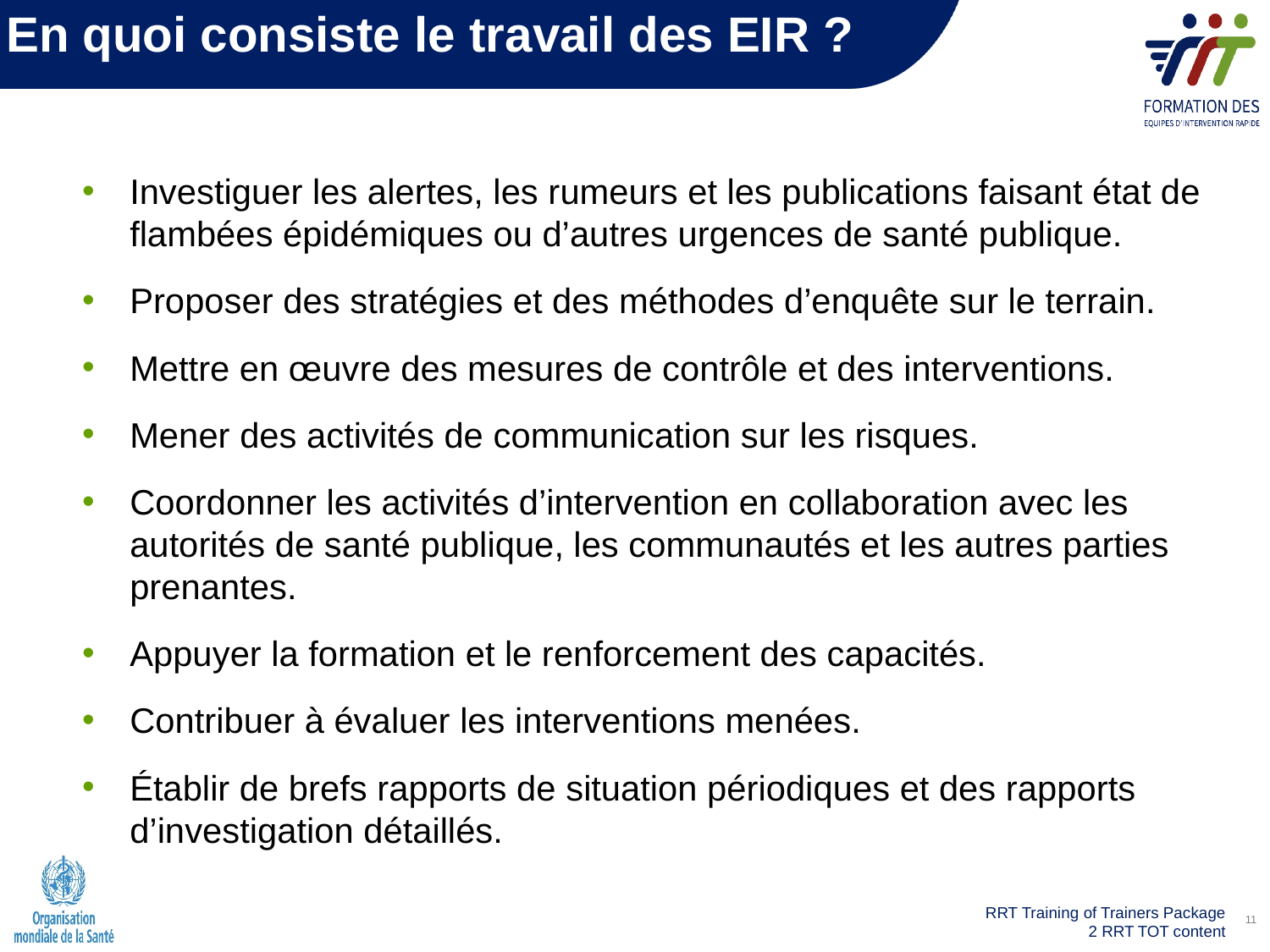

En quoi consiste le travail des EIR ?

Investiguer les alertes, les rumeurs et les publications faisant état de flambées épidémiques ou d’autres urgences de santé publique.
Proposer des stratégies et des méthodes d’enquête sur le terrain.
Mettre en œuvre des mesures de contrôle et des interventions.
Mener des activités de communication sur les risques.
Coordonner les activités d’intervention en collaboration avec les autorités de santé publique, les communautés et les autres parties prenantes.
Appuyer la formation et le renforcement des capacités.
Contribuer à évaluer les interventions menées.
Établir de brefs rapports de situation périodiques et des rapports d’investigation détaillés.